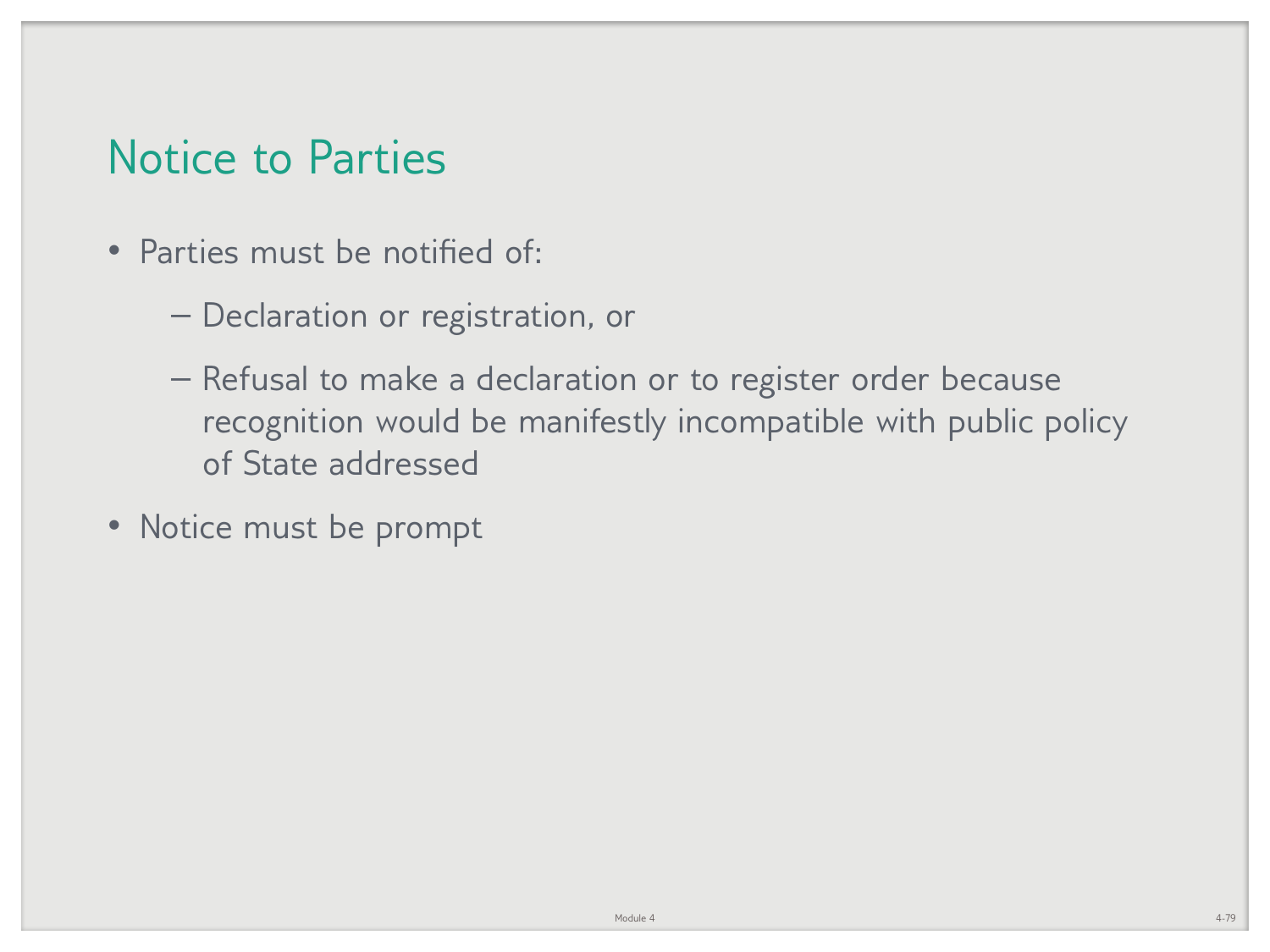

# Notice to Parties
Parties must be notified of:
Declaration or registration, or
Refusal to make a declaration or to register order because recognition would be manifestly incompatible with public policy of State addressed
Notice must be prompt

Module 4
4-79